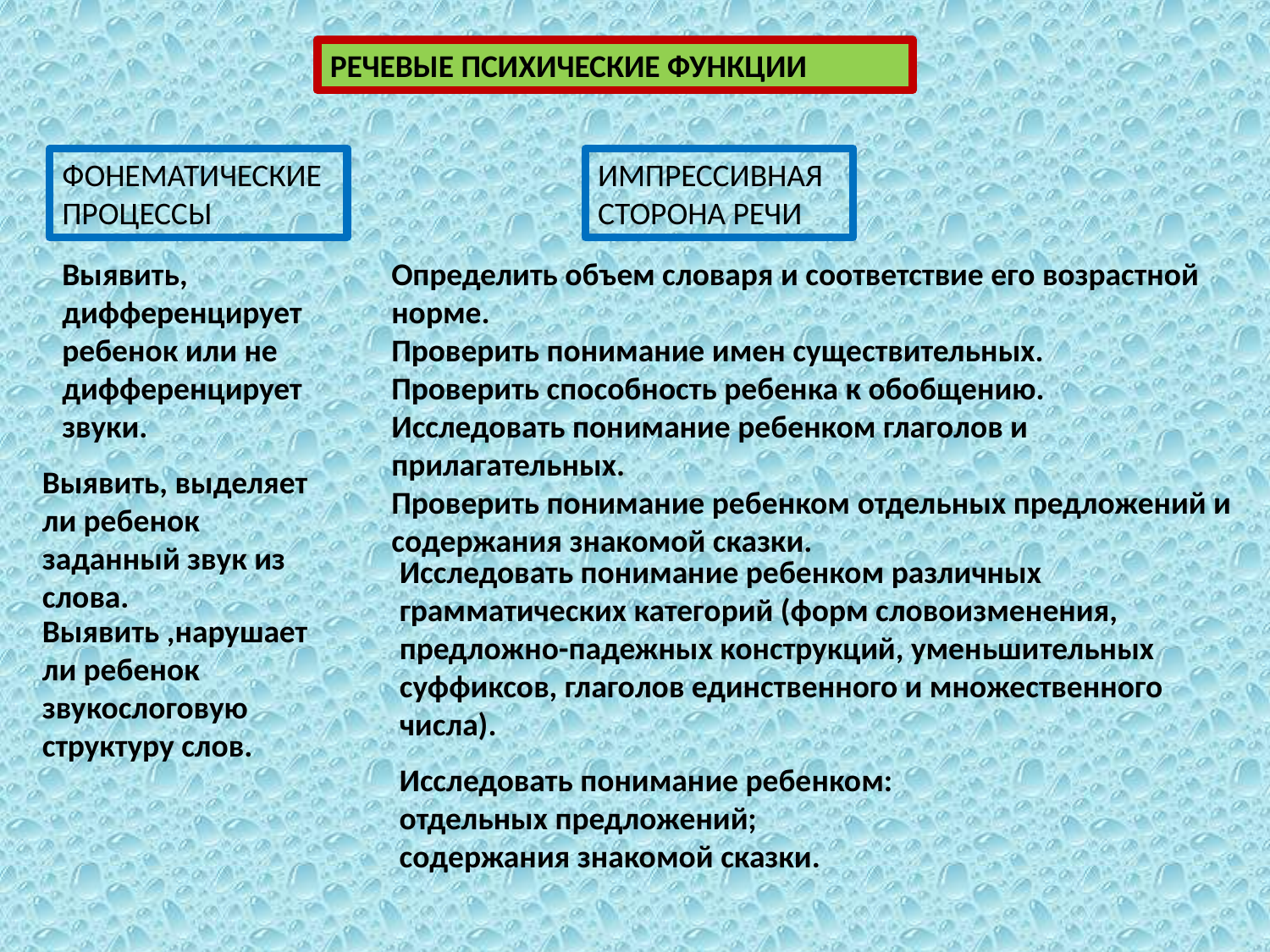

РЕЧЕВЫЕ ПСИХИЧЕСКИЕ ФУНКЦИИ
ФОНЕМАТИЧЕСКИЕ ПРОЦЕССЫ
ИМПРЕССИВНАЯ СТОРОНА РЕЧИ
Определить объем словаря и соответствие его возрастной норме.
Проверить понимание имен существительных.
Проверить способность ребенка к обобщению.
Исследовать понимание ребенком глаголов и прилагательных.
Проверить понимание ребенком отдельных предложений и содержания знакомой сказки.

Выявить, дифференцирует ребенок или не дифференцирует звуки.

Выявить, выделяет ли ребенок заданный звук из слова.
Исследовать понимание ребенком различных грамматических катего­рий (форм словоизменения, предложно-падежных конструкций, уменьши­тельных суффиксов, глаголов единственного и множественного числа).

Выявить ,нарушает ли ребенок звукослоговую структуру слов.
Исследовать понимание ребенком:
отдельных предложений;
содержания знакомой сказки.